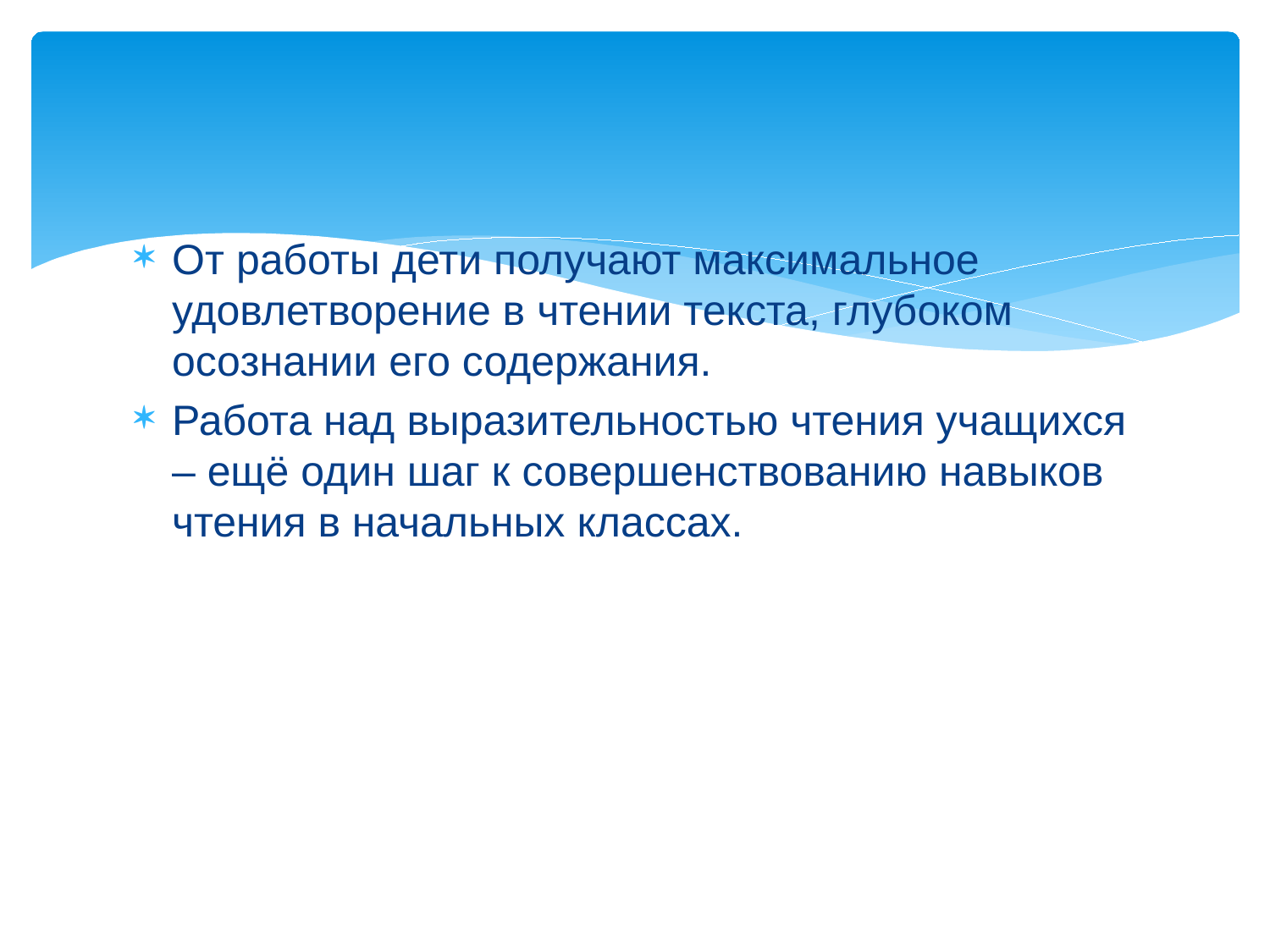

#
От работы дети получают максимальное удовлетворение в чтении текста, глубоком осознании его содержания.
Работа над выразительностью чтения учащихся – ещё один шаг к совершенствованию навыков чтения в начальных классах.